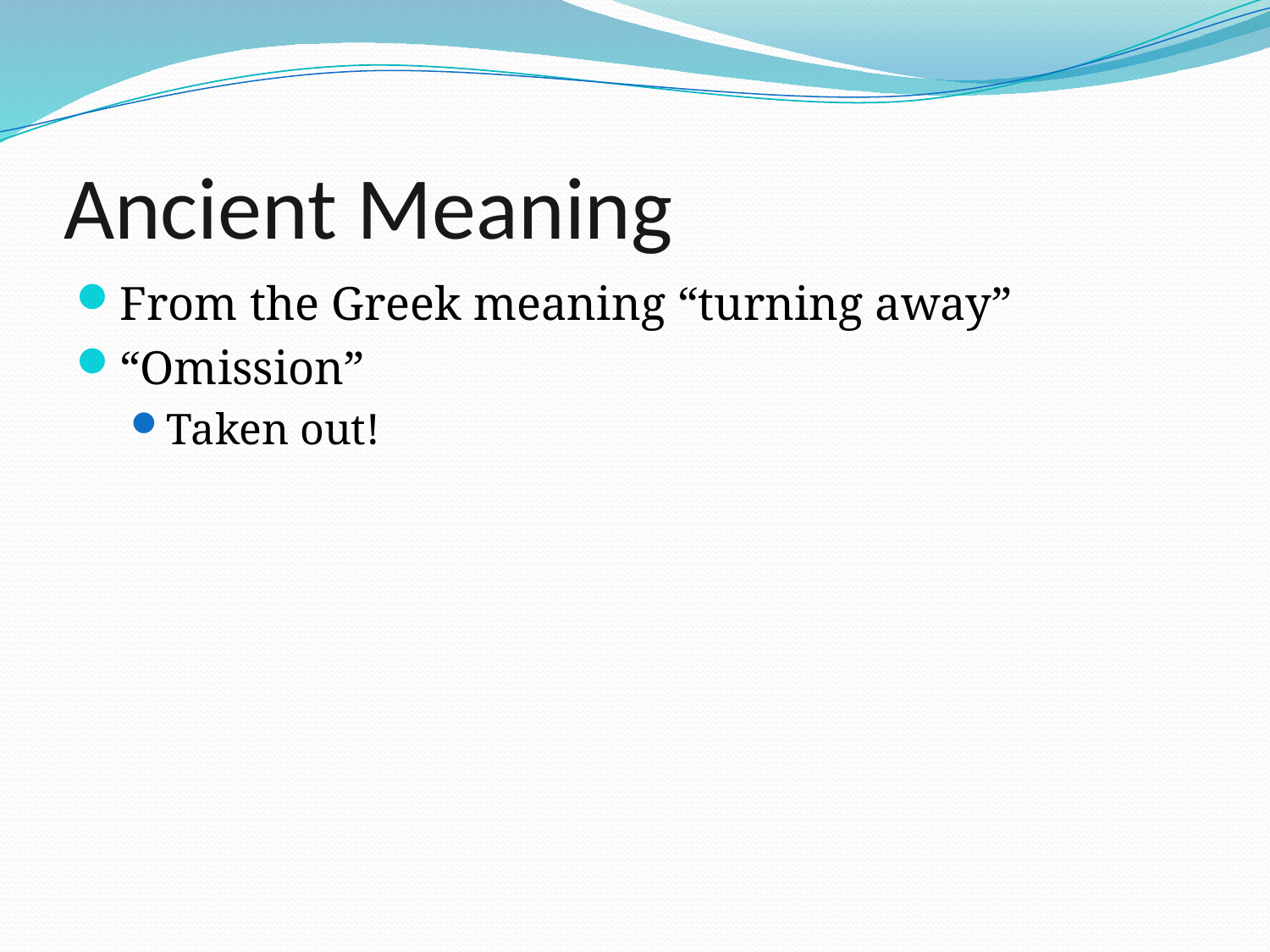

# Ancient Meaning
From the Greek meaning “turning away”
“Omission”
Taken out!